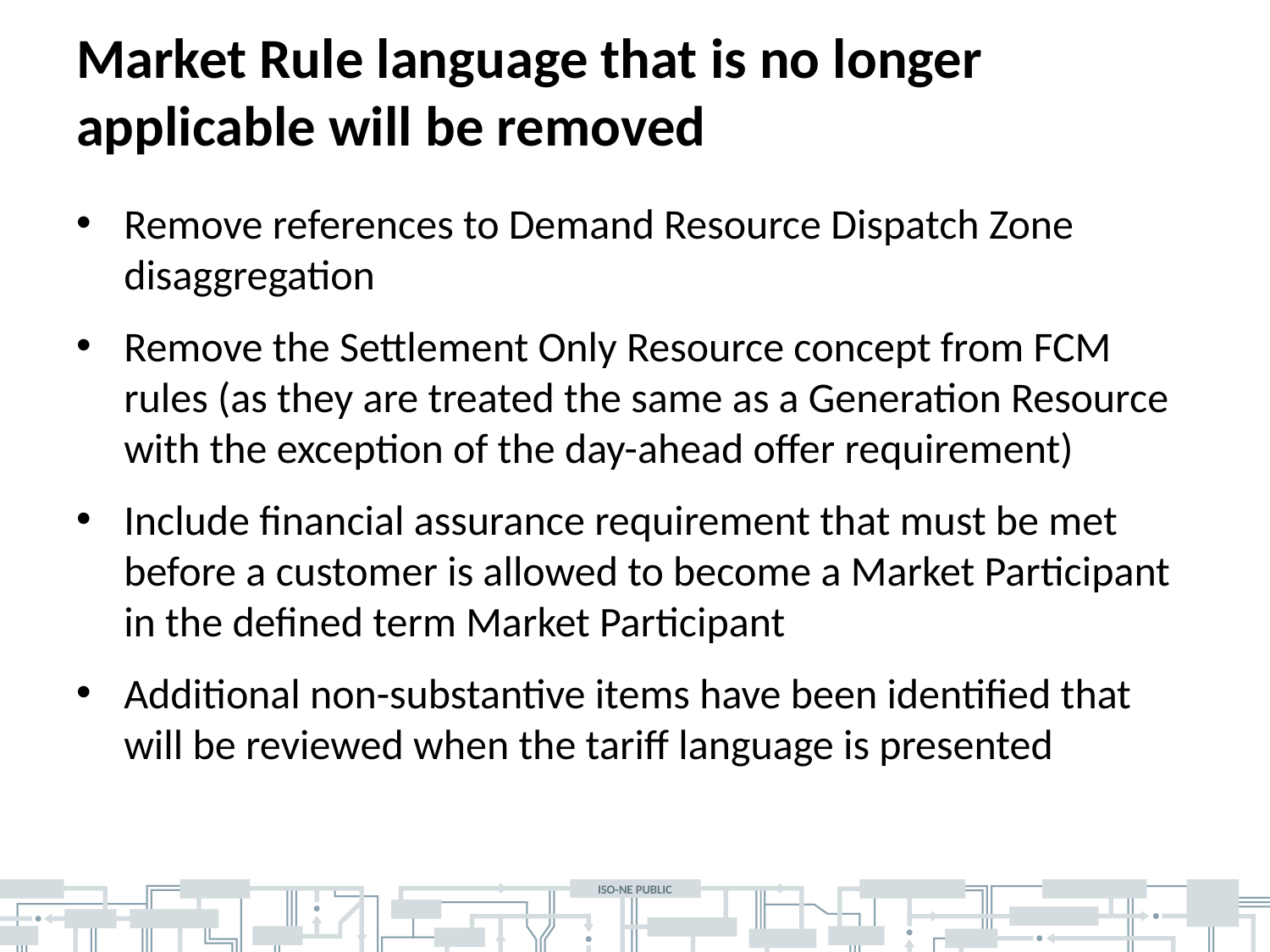

# Market Rule language that is no longer applicable will be removed
Remove references to Demand Resource Dispatch Zone disaggregation
Remove the Settlement Only Resource concept from FCM rules (as they are treated the same as a Generation Resource with the exception of the day-ahead offer requirement)
Include financial assurance requirement that must be met before a customer is allowed to become a Market Participant in the defined term Market Participant
Additional non-substantive items have been identified that will be reviewed when the tariff language is presented